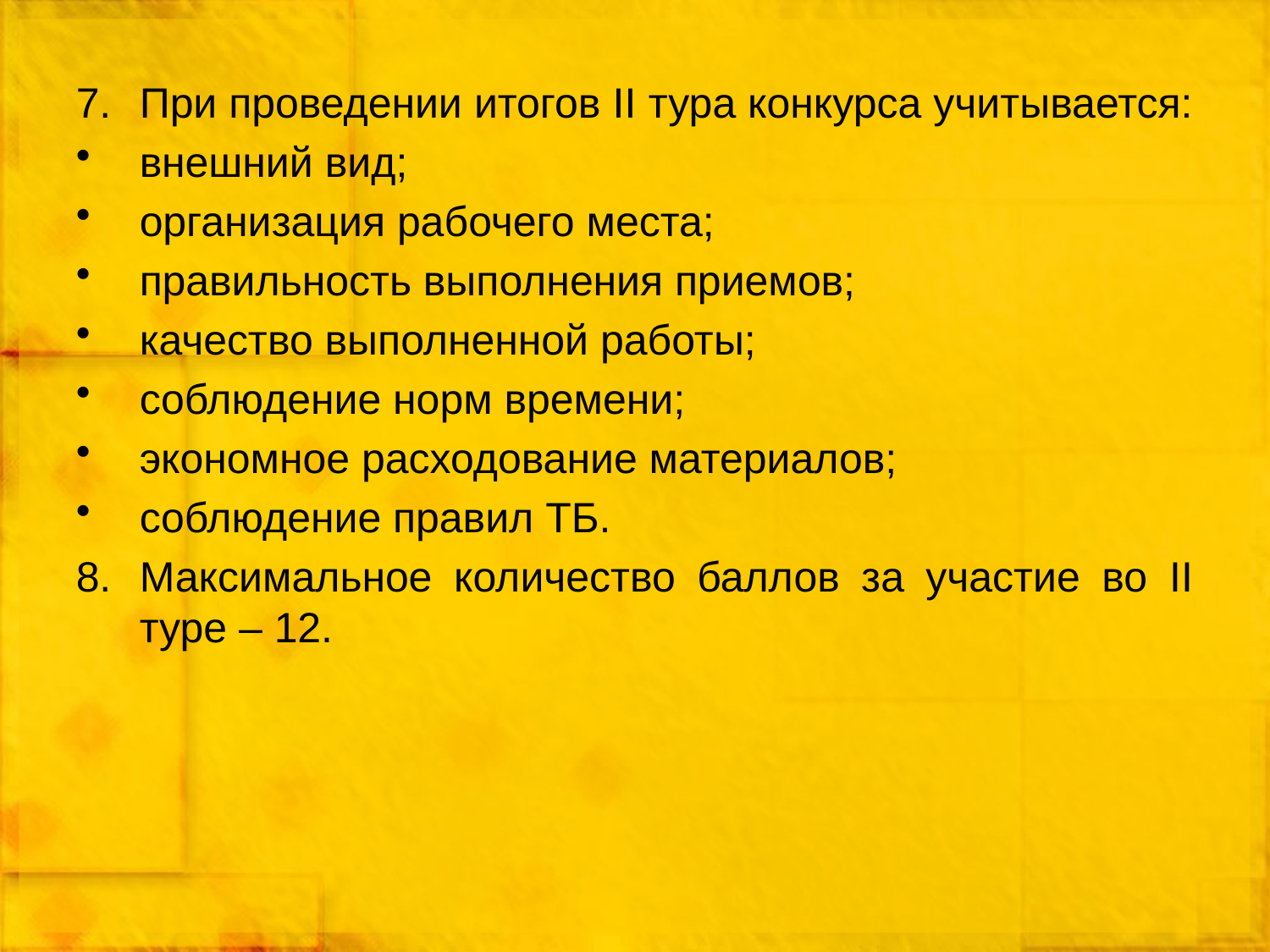

При проведении итогов II тура конкурса учитывается:
внешний вид;
организация рабочего места;
правильность выполнения приемов;
качество выполненной работы;
соблюдение норм времени;
экономное расходование материалов;
соблюдение правил ТБ.
Максимальное количество баллов за участие во II туре – 12.